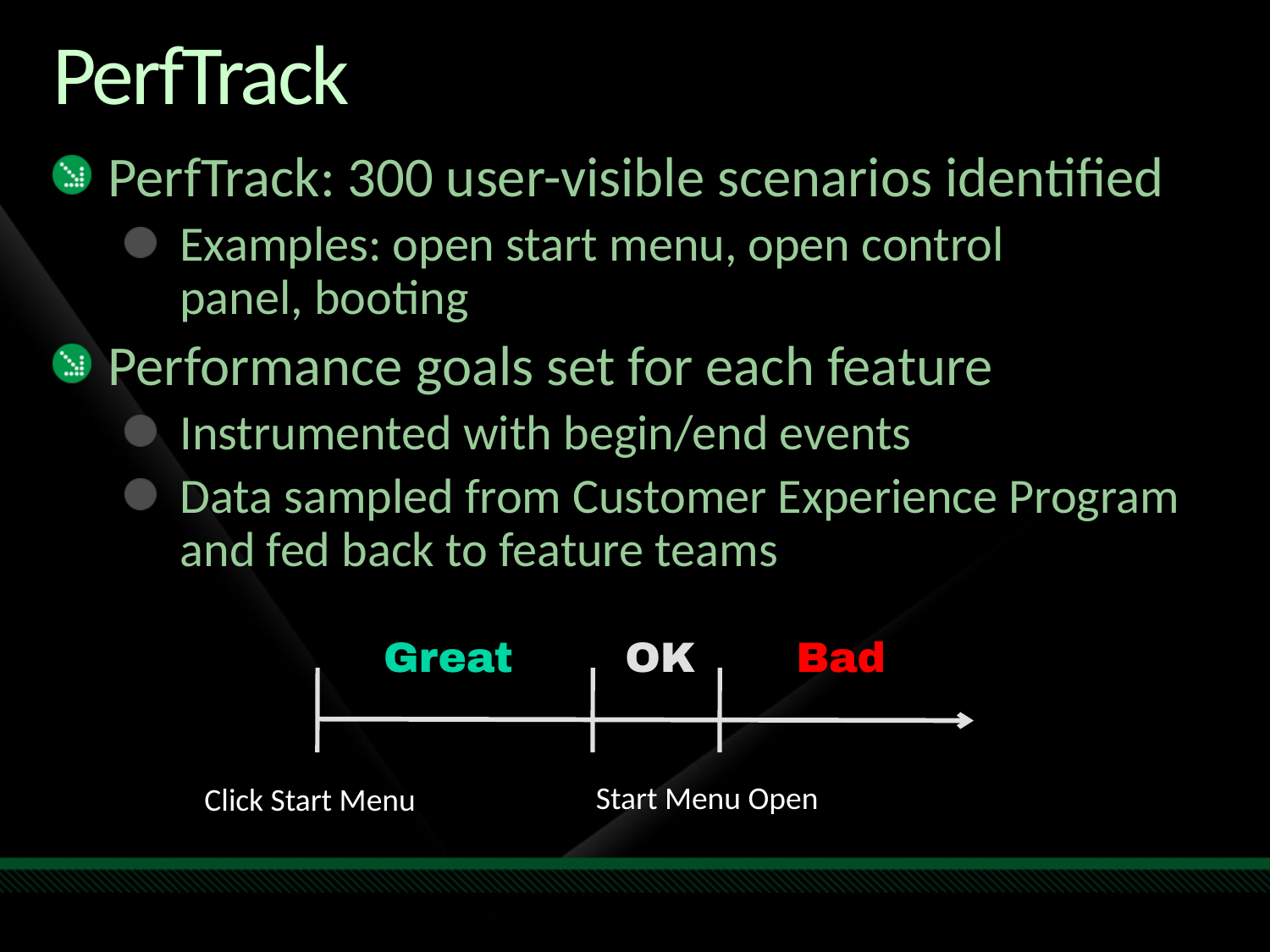

# PerfTrack
PerfTrack: 300 user-visible scenarios identified
Examples: open start menu, open control
panel, booting
Performance goals set for each feature
Instrumented with begin/end events
Data sampled from Customer Experience Program and fed back to feature teams

Great
OK
Bad
Start Menu Open
Click Start Menu